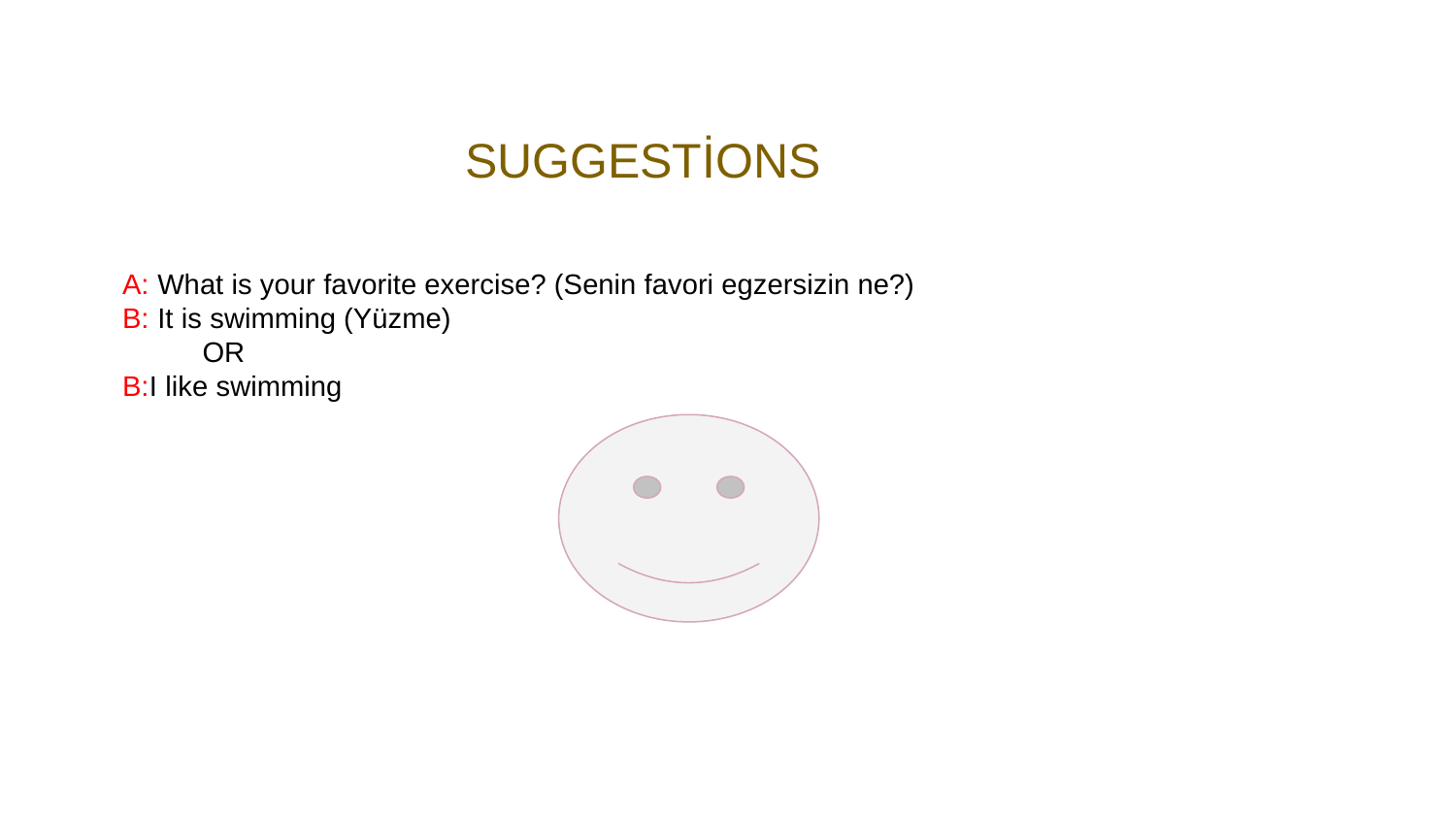

SUGGESTİONS
A: What is your favorite exercise? (Senin favori egzersizin ne?)
B: It is swimming (Yüzme)
          OR
B:I like swimming